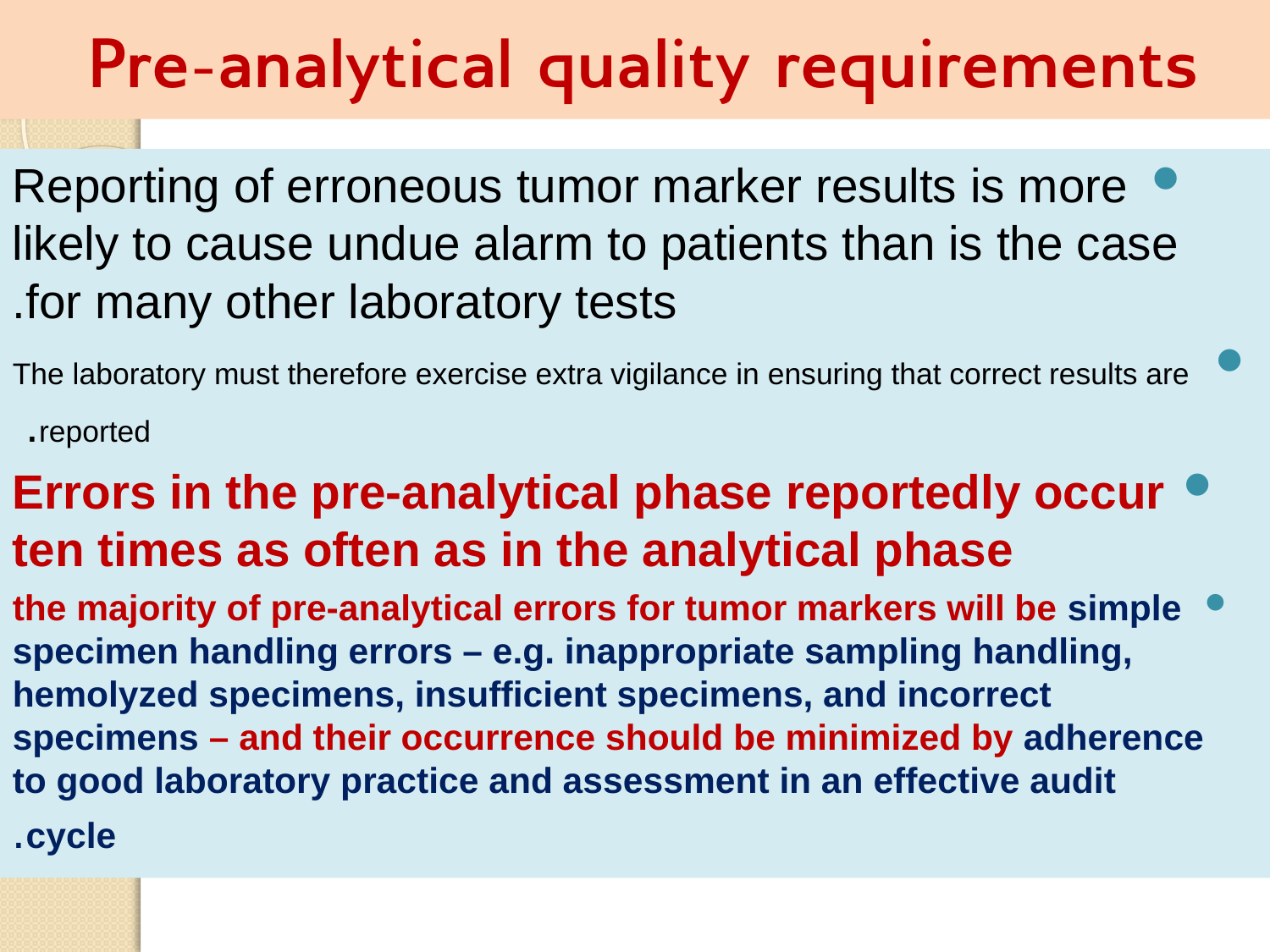

# Pre-analytical quality requirements
Reporting of erroneous tumor marker results is more likely to cause undue alarm to patients than is the case for many other laboratory tests.
 The laboratory must therefore exercise extra vigilance in ensuring that correct results are reported.
Errors in the pre-analytical phase reportedly occur ten times as often as in the analytical phase
the majority of pre-analytical errors for tumor markers will be simple specimen handling errors – e.g. inappropriate sampling handling, hemolyzed specimens, insufficient specimens, and incorrect specimens – and their occurrence should be minimized by adherence to good laboratory practice and assessment in an effective audit cycle.